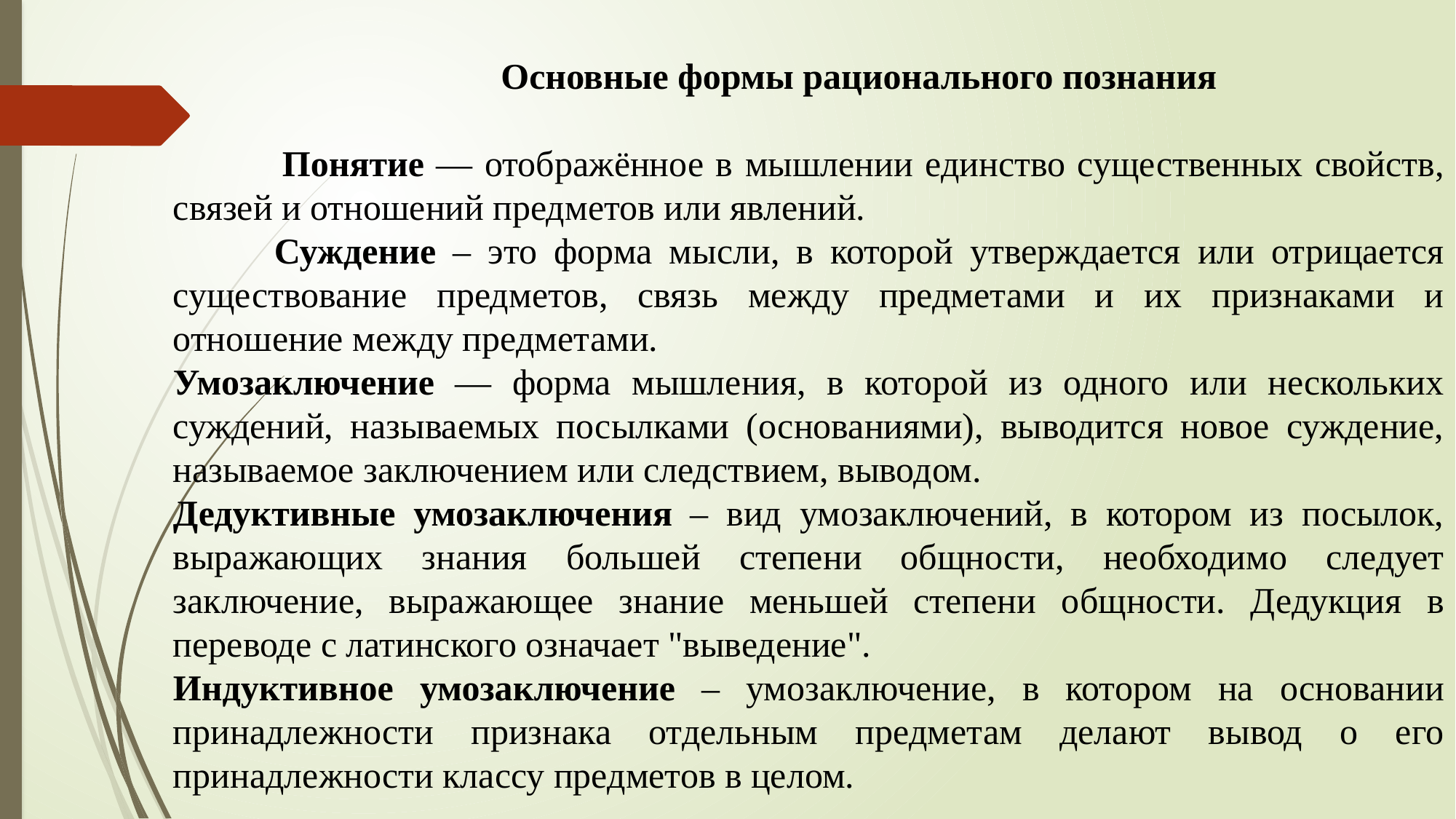

Основные формы рационального познания

	Понятие — отображённое в мышлении единство существенных свойств, связей и отношений предметов или явлений.
      Суждение – это форма мысли, в которой утверждается или отрицается существование предметов, связь между предметами и их признаками и отношение между предметами.
Умозаключение — форма мышления, в которой из одного или нескольких суждений, называемых посылками (основаниями), выводится новое суждение, называемое заключением или следствием, выводом.
Дедуктивные умозаключения – вид умозаключений, в котором из посылок, выражающих знания большей степени общности, необходимо следует заключение, выражающее знание меньшей степени общности. Дедукция в переводе с латинского означает "выведение".
Индуктивное умозаключение – умозаключение, в котором на основании принадлежности признака отдельным предметам делают вывод о его принадлежности классу предметов в целом.